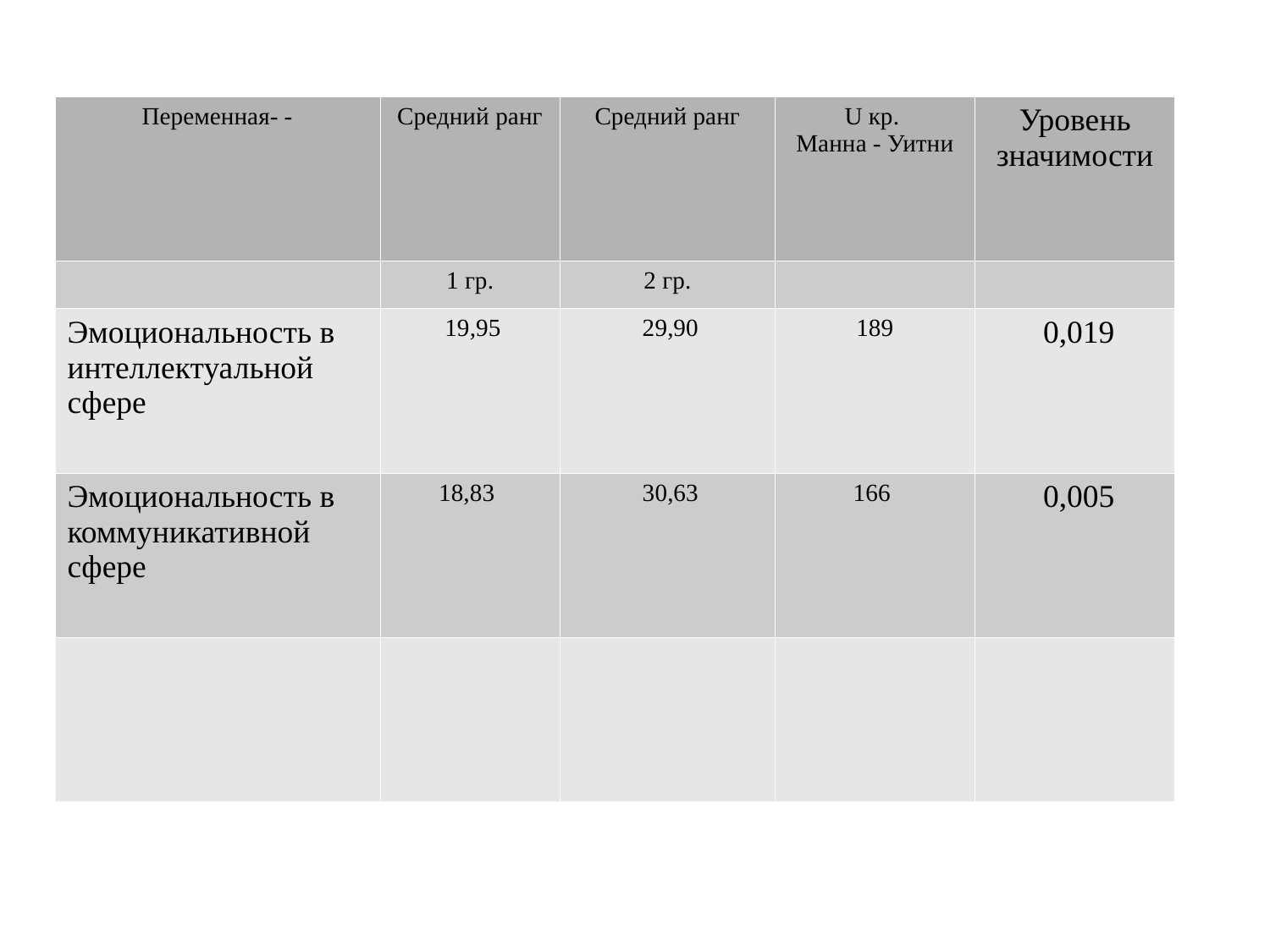

| Переменная- - | Средний ранг | Средний ранг | U кр. Манна - Уитни | Уровень значимости |
| --- | --- | --- | --- | --- |
|  | 1 гр. | 2 гр. |  |  |
| Эмоциональность в интеллектуальной сфере | 19,95 | 29,90 | 189 | 0,019 |
| Эмоциональность в коммуникативной сфере | 18,83 | 30,63 | 166 | 0,005 |
|  |  |  |  |  |